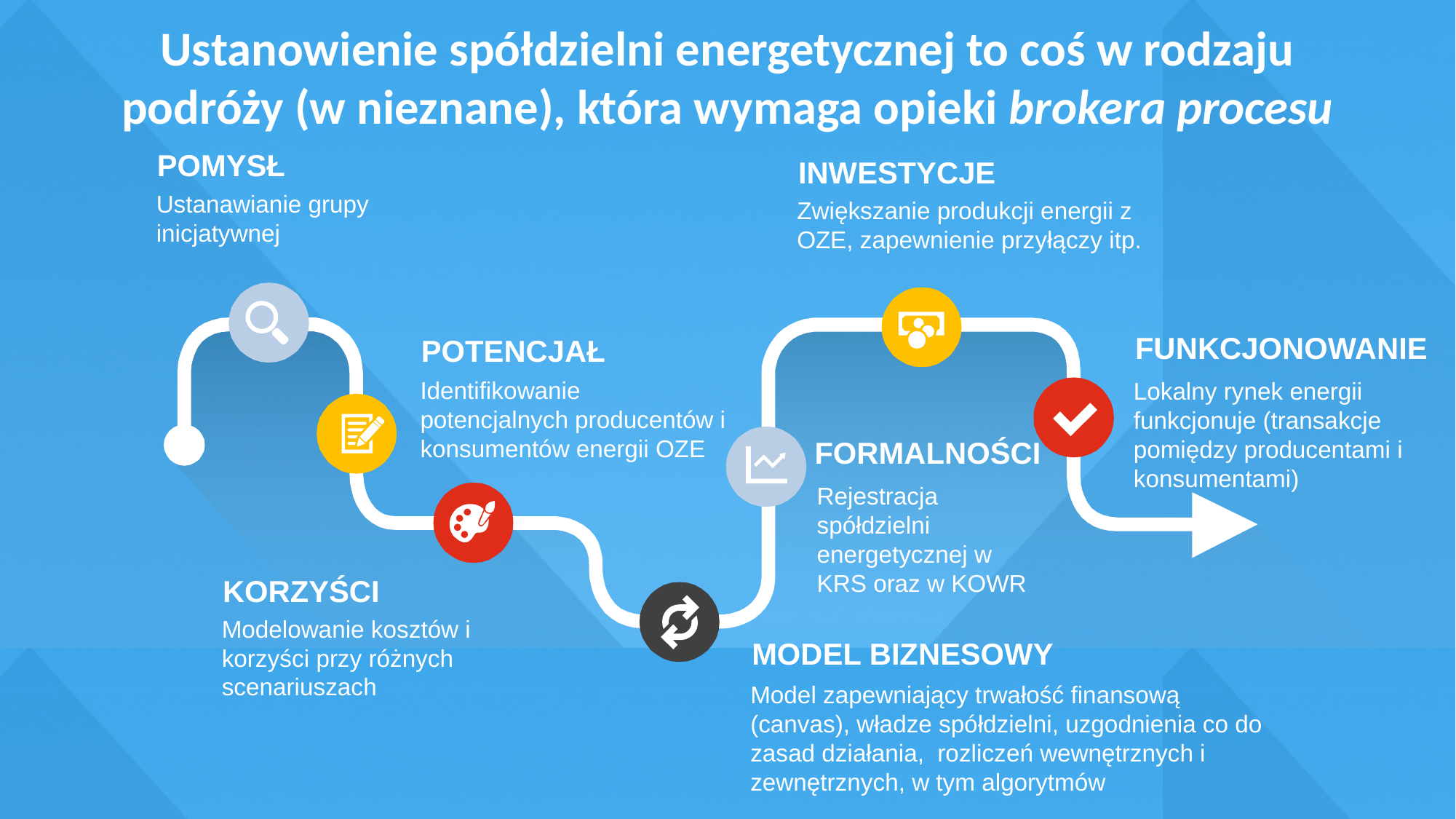

# Ustanowienie spółdzielni energetycznej to coś w rodzaju podróży (w nieznane), która wymaga opieki brokera procesu
POMYSŁ
INWESTYCJE
Ustanawianie grupy inicjatywnej
Zwiększanie produkcji energii z OZE, zapewnienie przyłączy itp.

FUNKCJONOWANIE
POTENCJAŁ
Identifikowanie potencjalnych producentów i konsumentów energii OZE
Lokalny rynek energii funkcjonuje (transakcje pomiędzy producentami i konsumentami)

FORMALNOŚCI

Rejestracja spółdzielni energetycznej w KRS oraz w KOWR

KORZYŚCI

Modelowanie kosztów i korzyści przy różnych scenariuszach
MODEL BIZNESOWY
Model zapewniający trwałość finansową (canvas), władze spółdzielni, uzgodnienia co do zasad działania,  rozliczeń wewnętrznych i zewnętrznych, w tym algorytmów